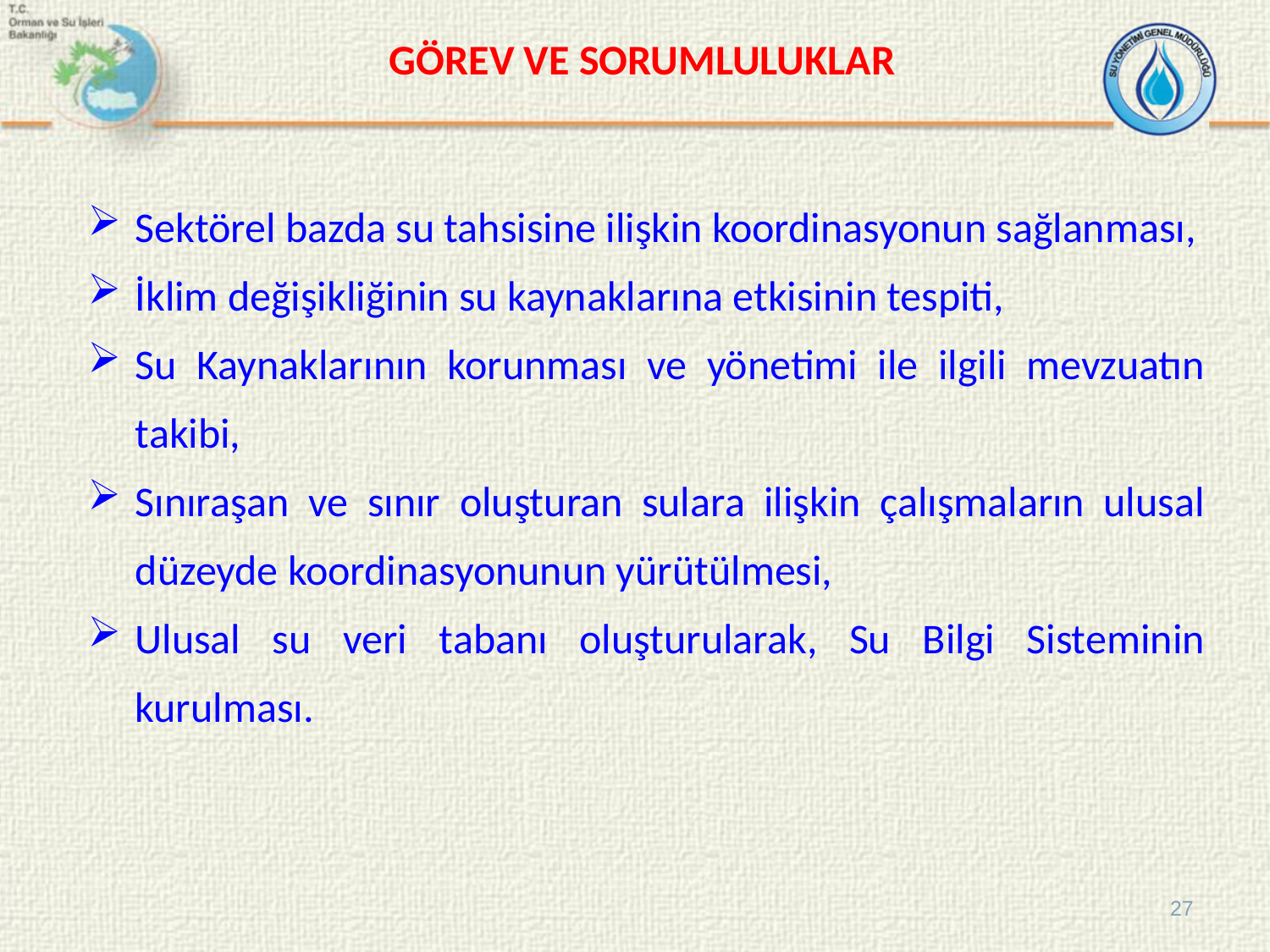

# GÖREV VE SORUMLULUKLAR
Sektörel bazda su tahsisine ilişkin koordinasyonun sağlanması,
İklim değişikliğinin su kaynaklarına etkisinin tespiti,
Su Kaynaklarının korunması ve yönetimi ile ilgili mevzuatın takibi,
Sınıraşan ve sınır oluşturan sulara ilişkin çalışmaların ulusal düzeyde koordinasyonunun yürütülmesi,
Ulusal su veri tabanı oluşturularak, Su Bilgi Sisteminin kurulması.

27